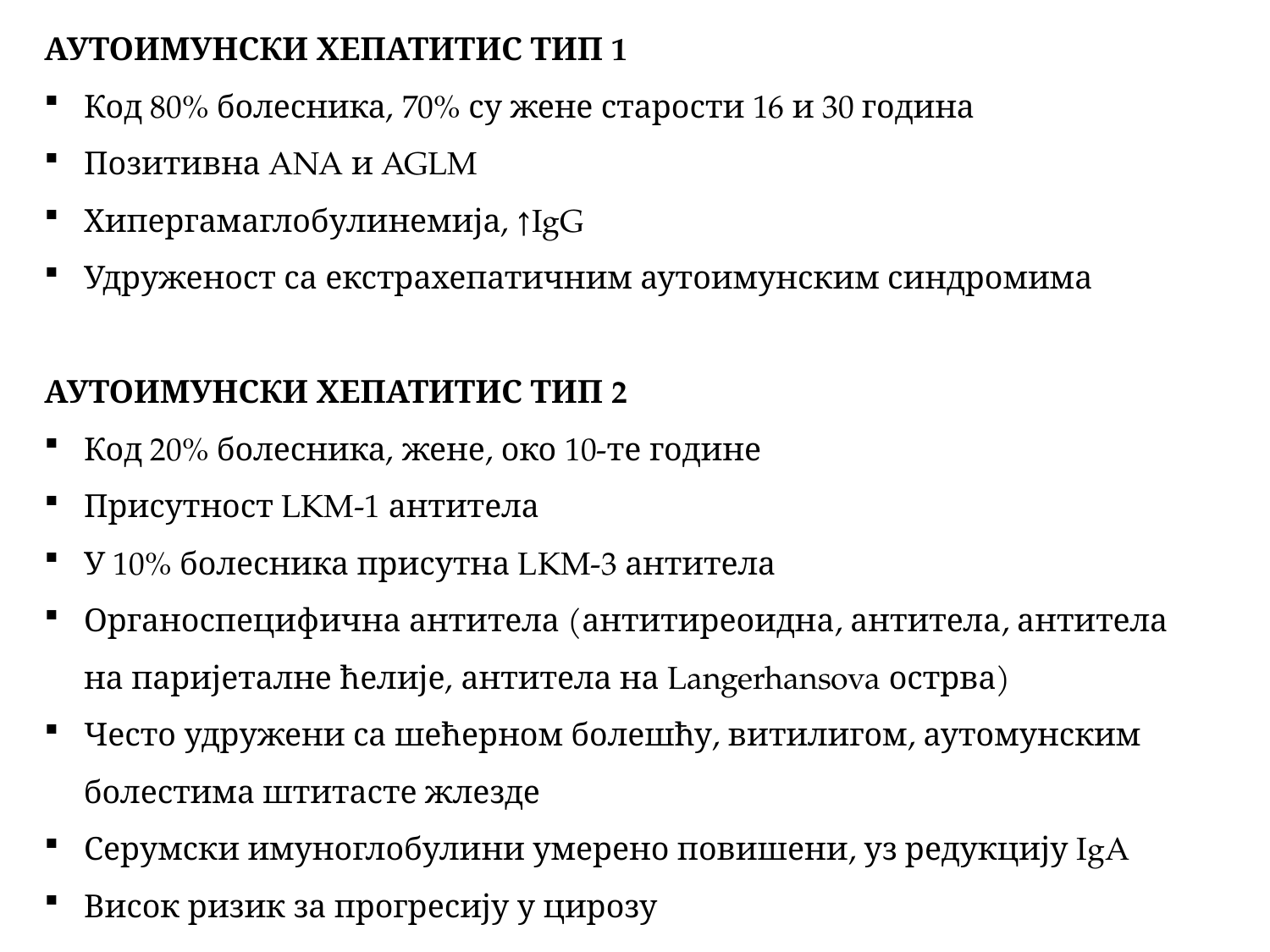

АУТОИМУНСКИ ХЕПАТИТИС ТИП 1
Код 80% болесника, 70% су жене старости 16 и 30 година
Позитивна ANA и AGLM
Хипергамаглобулинемија, ↑IgG
Удруженост са екстрахепатичним аутоимунским синдромима

АУТОИМУНСКИ ХЕПАТИТИС ТИП 2
Код 20% болесника, жене, око 10-те године
Присутност LKM-1 антитела
У 10% болесника присутна LKM-3 антитела
Органоспецифична антитела (антитиреоидна, антитела, антитела на паријеталне ћелије, антитела на Langerhansova острва)
Често удружени са шећерном болешћу, витилигом, аутомунским болестима штитасте жлезде
Серумски имуноглобулини умерено повишени, уз редукцију IgA
Висок ризик за прогресију у цирозу